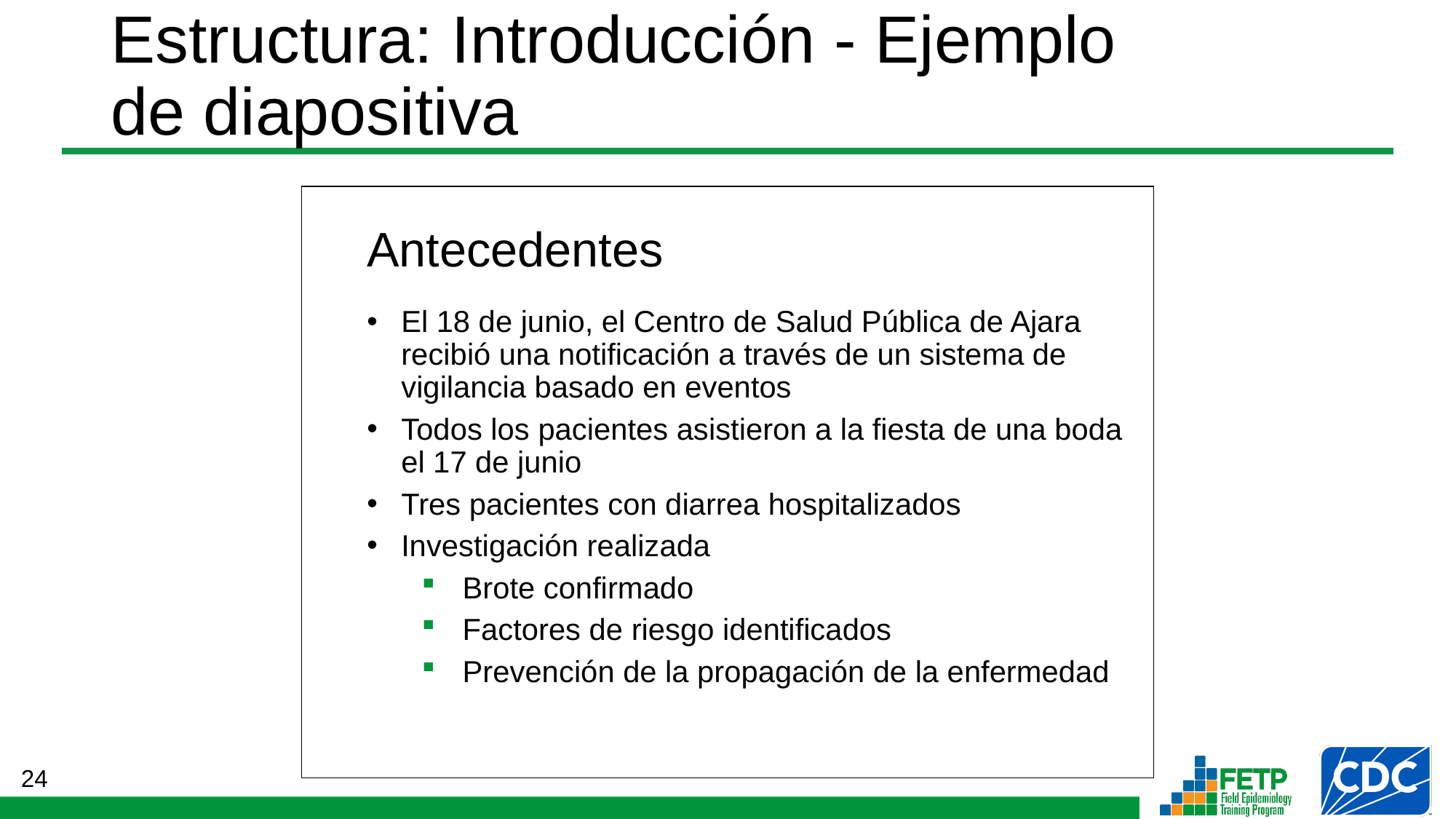

# Estructura: Introducción - Ejemplo de diapositiva

Antecedentes

El 18 de junio, el Centro de Salud Pública de Ajara recibió una notificación a través de un sistema de vigilancia basado en eventos
Todos los pacientes asistieron a la fiesta de una boda el 17 de junio
Tres pacientes con diarrea hospitalizados
Investigación realizada
Brote confirmado
Factores de riesgo identificados
Prevención de la propagación de la enfermedad